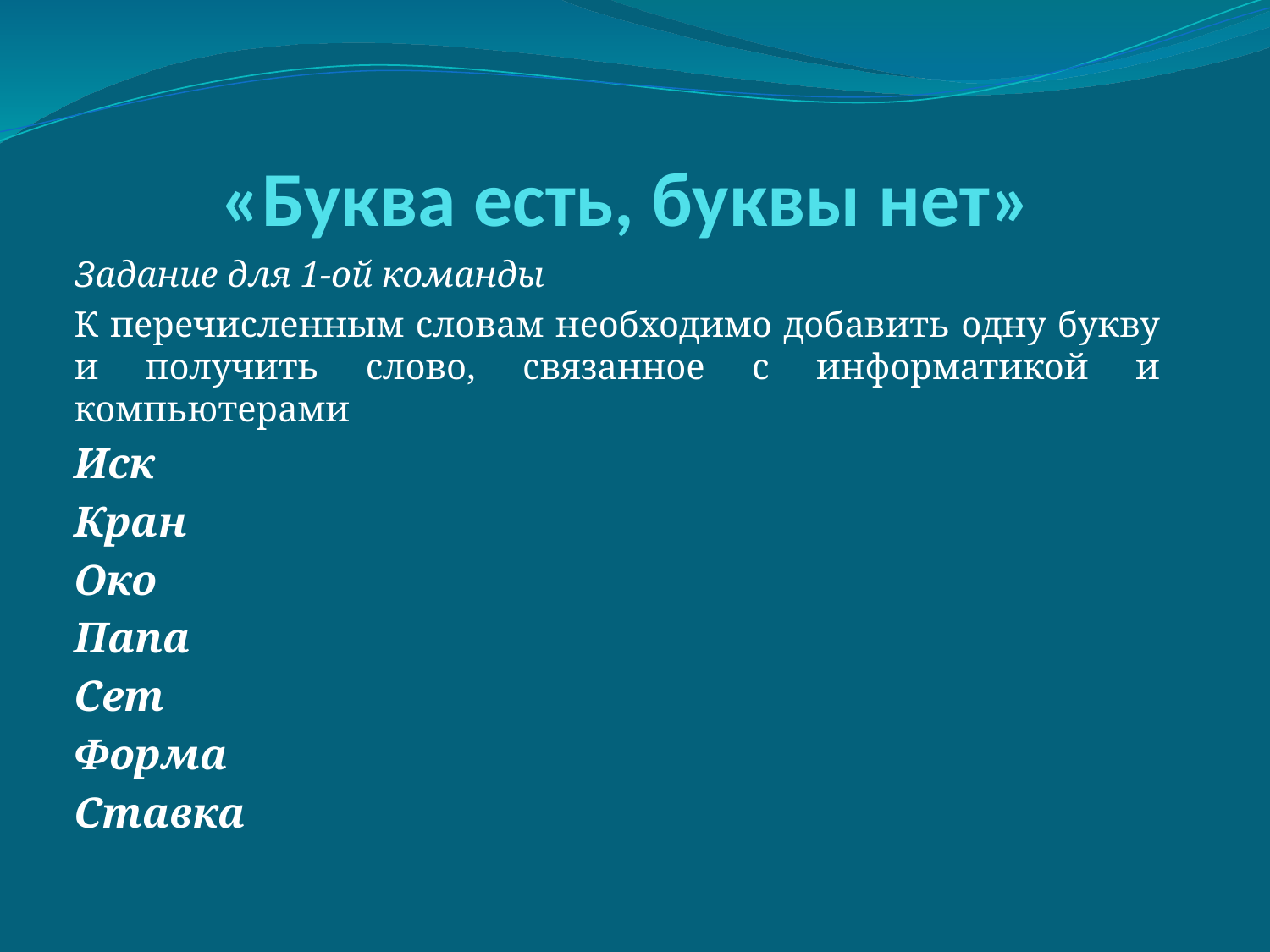

# «Буква есть, буквы нет»
Задание для 1-ой команды
К перечисленным словам необходимо добавить одну букву и получить слово, связанное с информатикой и компьютерами
Иск
Кран
Око
Папа
Сет
Форма
Ставка